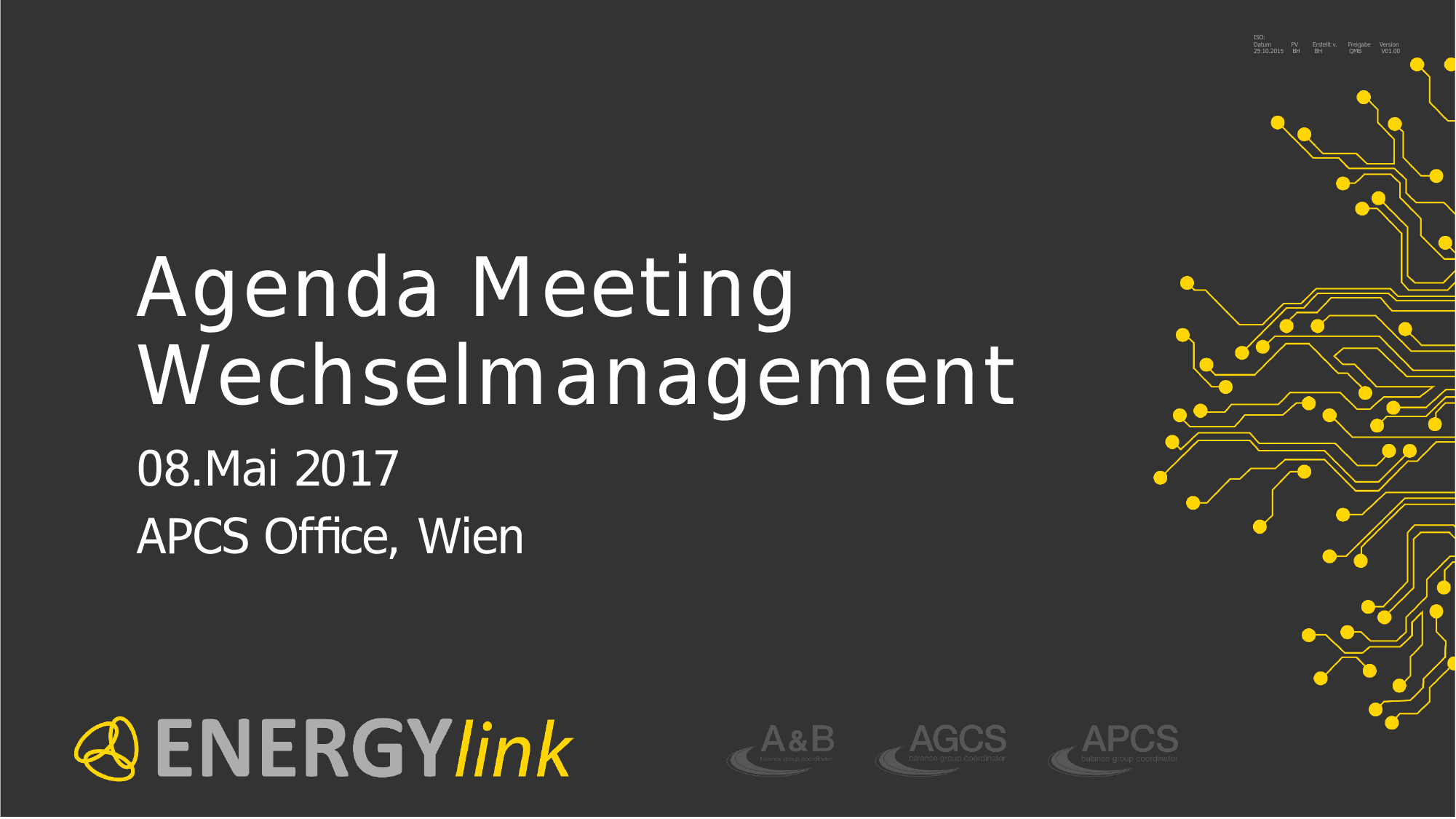

# Agenda Meeting Wechselmanagement
08.Mai 2017
APCS Office, Wien